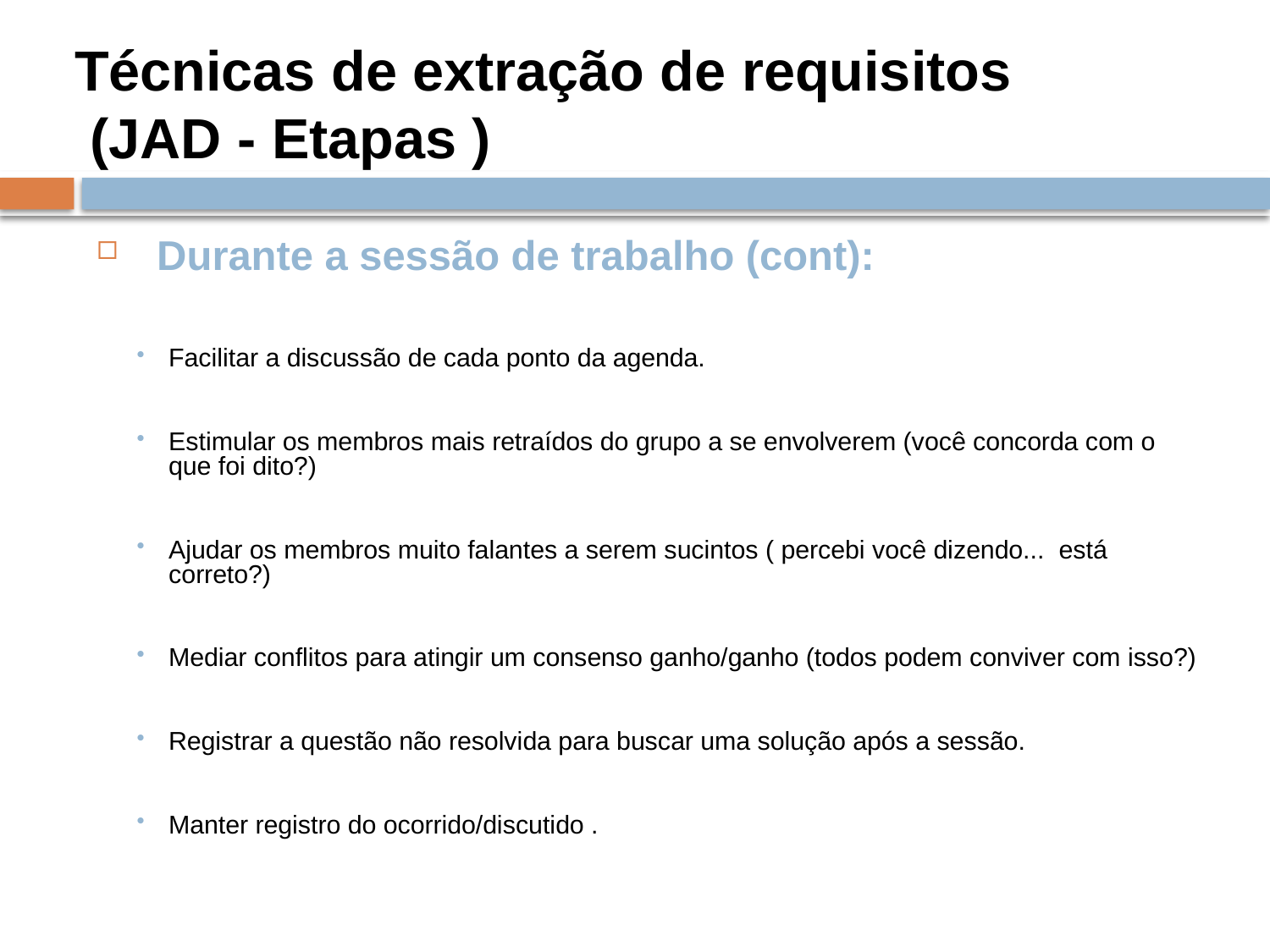

Técnicas de extração de requisitos
 (JAD - Etapas )
Durante a sessão de trabalho (cont):

Facilitar a discussão de cada ponto da agenda.

Estimular os membros mais retraídos do grupo a se envolverem (você concorda com o que foi dito?)

Ajudar os membros muito falantes a serem sucintos ( percebi você dizendo...  está correto?)

Mediar conflitos para atingir um consenso ganho/ganho (todos podem conviver com isso?)

Registrar a questão não resolvida para buscar uma solução após a sessão.

Manter registro do ocorrido/discutido .